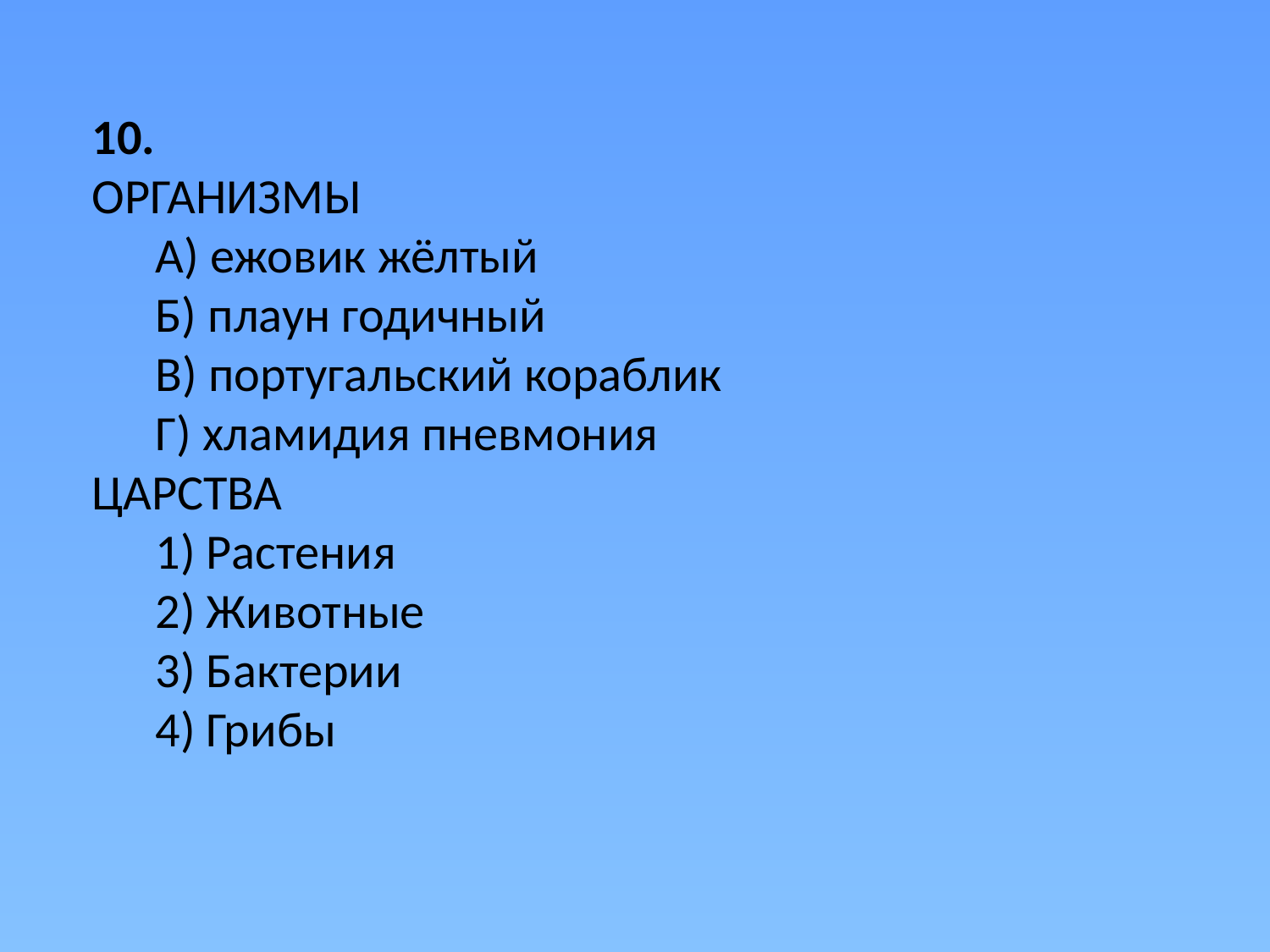

10.
ОРГАНИЗМЫ
А) ежовик жёлтый
Б) плаун годичный
В) португальский кораблик
Г) хламидия пневмония
ЦАРСТВА
1) Растения
2) Животные
3) Бактерии
4) Грибы